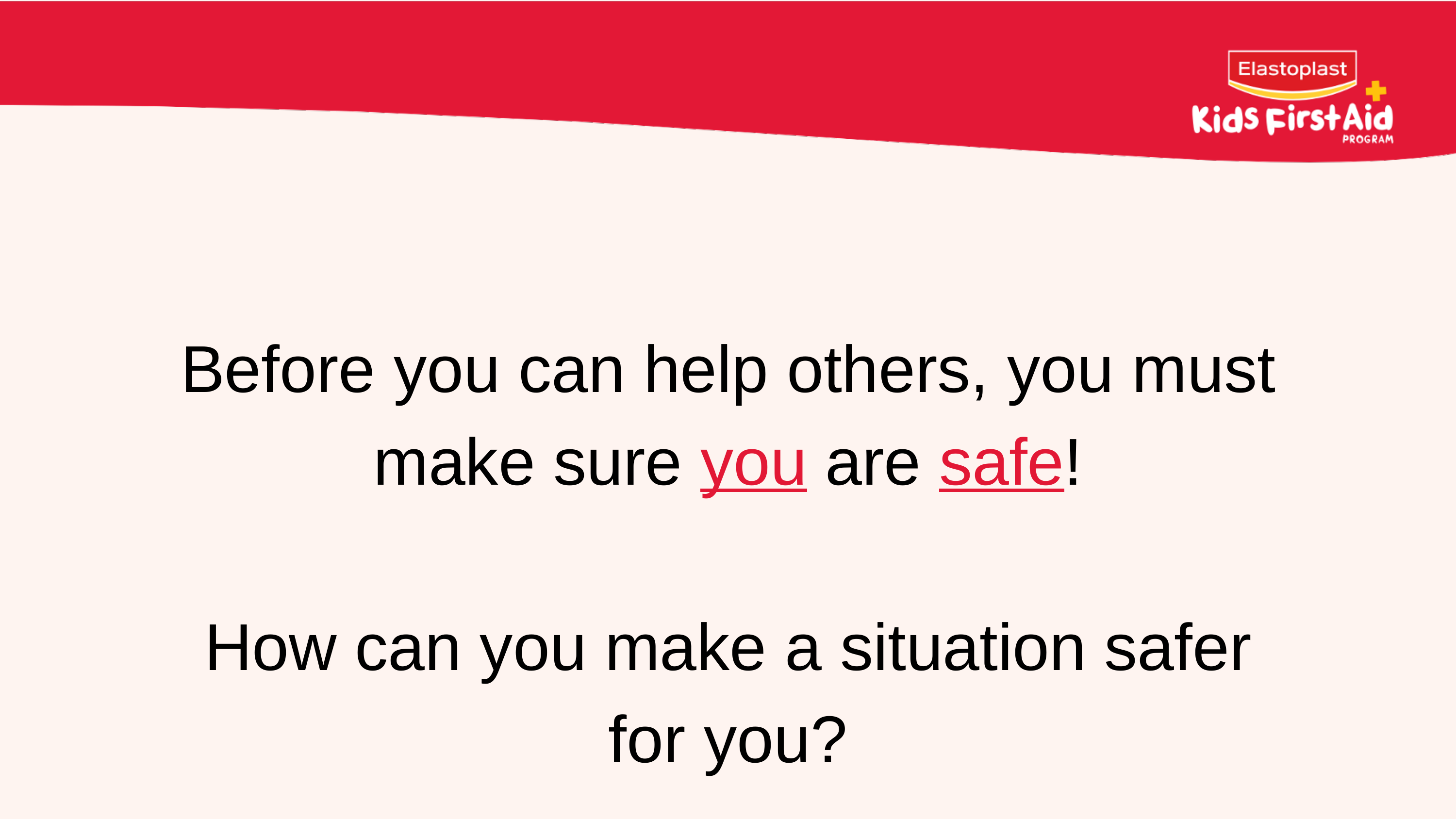

Before you can help others, you must make sure you are safe!

How can you make a situation safer for you?
11